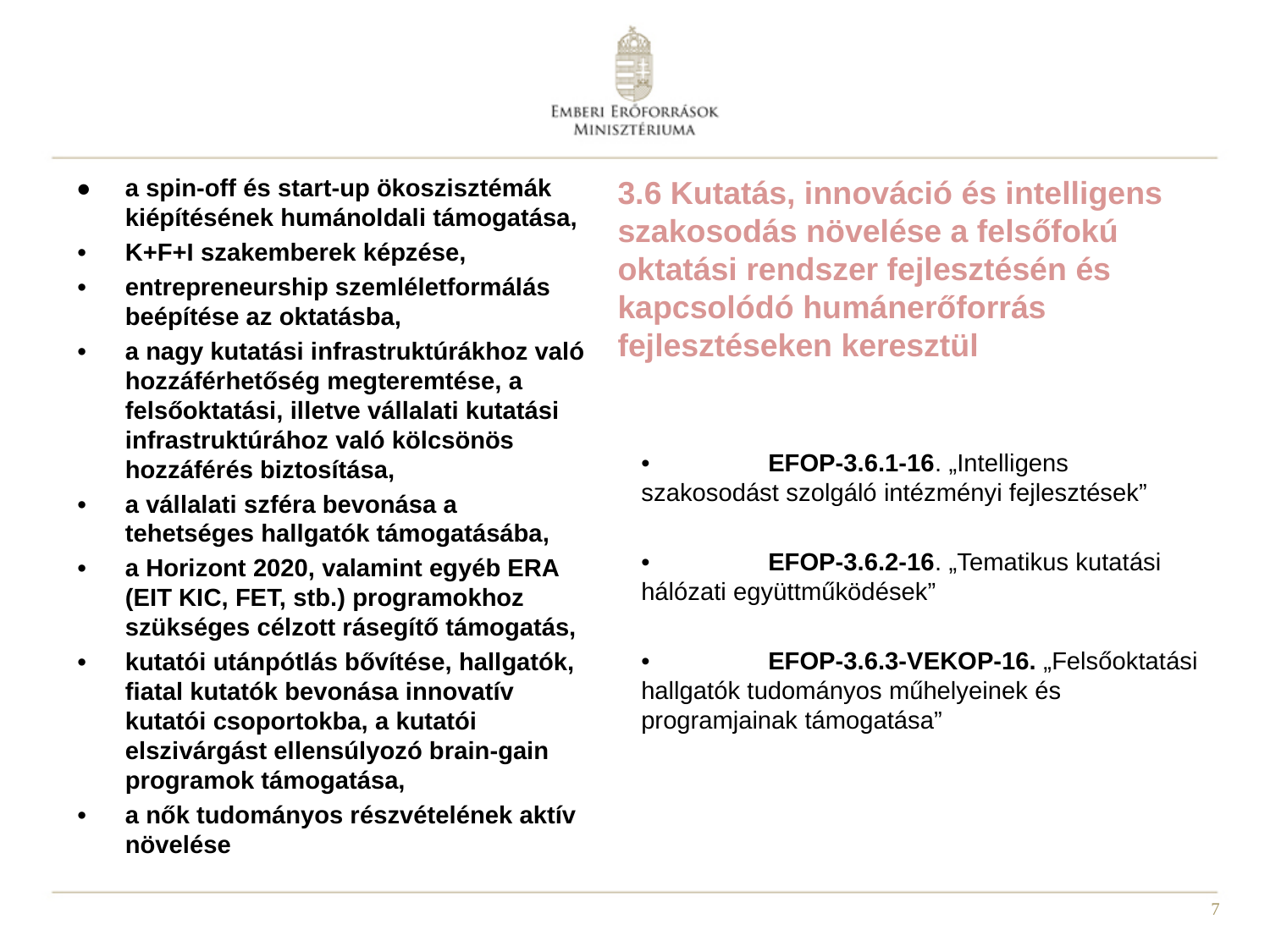

•	a spin-off és start-up ökoszisztémák kiépítésének humánoldali támogatása,
•	K+F+I szakemberek képzése,
•	entrepreneurship szemléletformálás beépítése az oktatásba,
•	a nagy kutatási infrastruktúrákhoz való hozzáférhetőség megteremtése, a felsőoktatási, illetve vállalati kutatási infrastruktúrához való kölcsönös hozzáférés biztosítása,
•	a vállalati szféra bevonása a tehetséges hallgatók támogatásába,
•	a Horizont 2020, valamint egyéb ERA (EIT KIC, FET, stb.) programokhoz szükséges célzott rásegítő támogatás,
•	kutatói utánpótlás bővítése, hallgatók, fiatal kutatók bevonása innovatív kutatói csoportokba, a kutatói elszivárgást ellensúlyozó brain-gain programok támogatása,
•	a nők tudományos részvételének aktív növelése

# 3.6 Kutatás, innováció és intelligens szakosodás növelése a felsőfokú oktatási rendszer fejlesztésén és kapcsolódó humánerőforrás fejlesztéseken keresztül

•	EFOP-3.6.1-16. „Intelligens szakosodást szolgáló intézményi fejlesztések”

•	EFOP-3.6.2-16. „Tematikus kutatási hálózati együttműködések”

•	EFOP-3.6.3-VEKOP-16. „Felsőoktatási hallgatók tudományos műhelyeinek és programjainak támogatása”